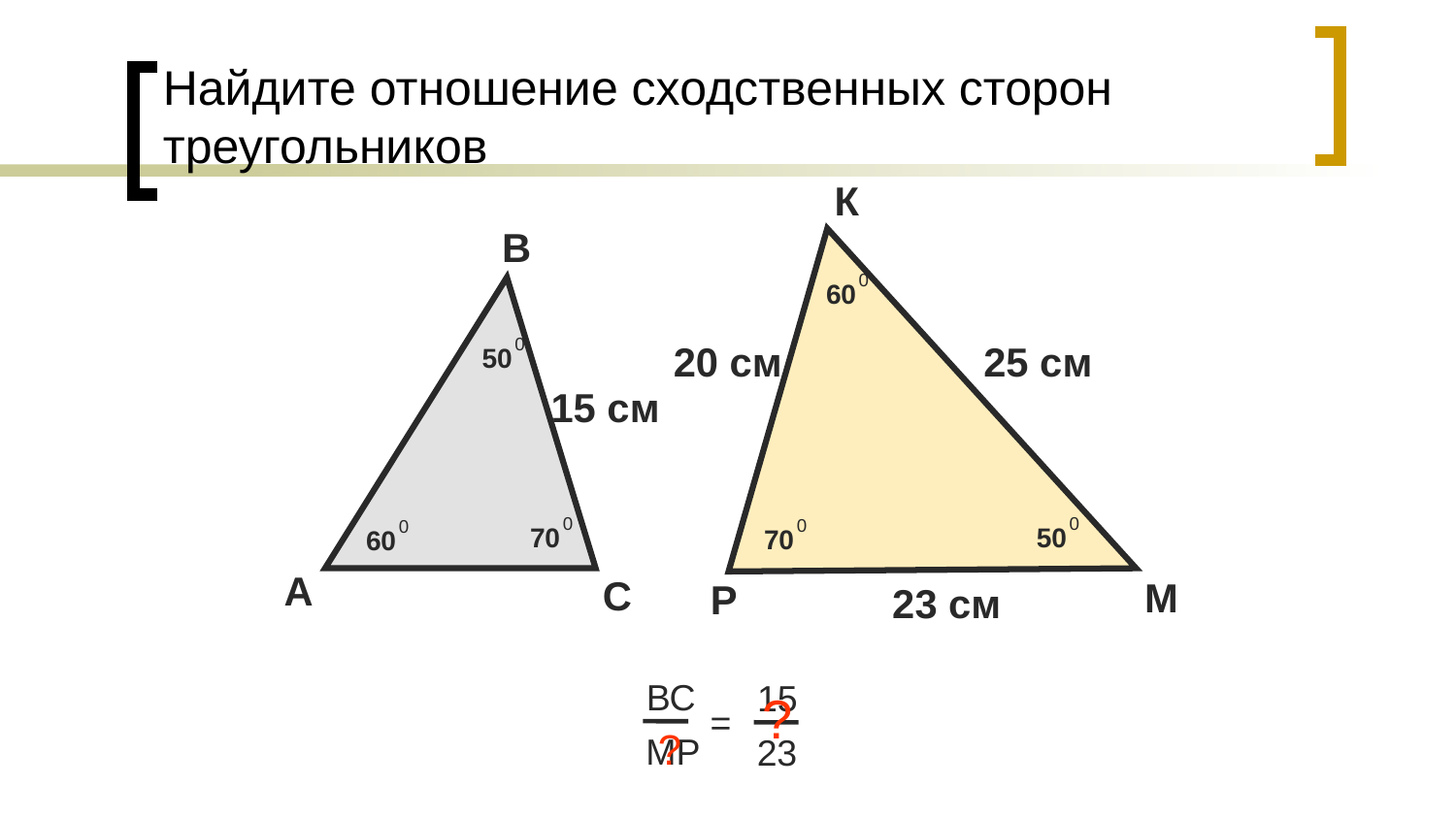

# Найдите отношение сходственных сторон треугольников
К
В

0
60

0
50
20 см
25 см
15 cм
0
70
0
50
0
70
0
60
А
С
М
Р
23 см
ВС
15

23
?
=
?

МР